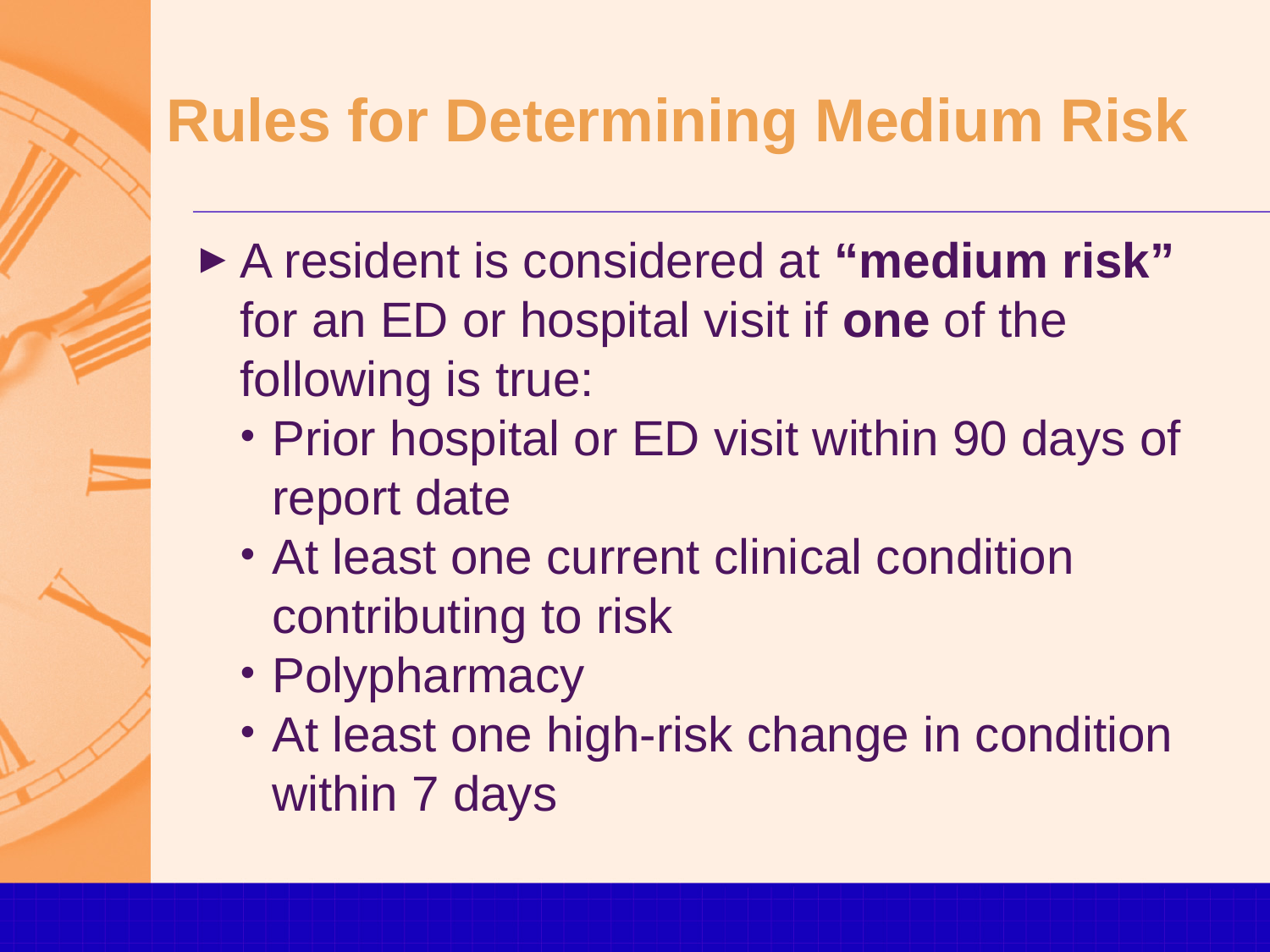

# Rules for Determining Medium Risk
A resident is considered at “medium risk” for an ED or hospital visit if one of the following is true:
Prior hospital or ED visit within 90 days of report date
At least one current clinical condition contributing to risk
Polypharmacy
At least one high-risk change in condition within 7 days